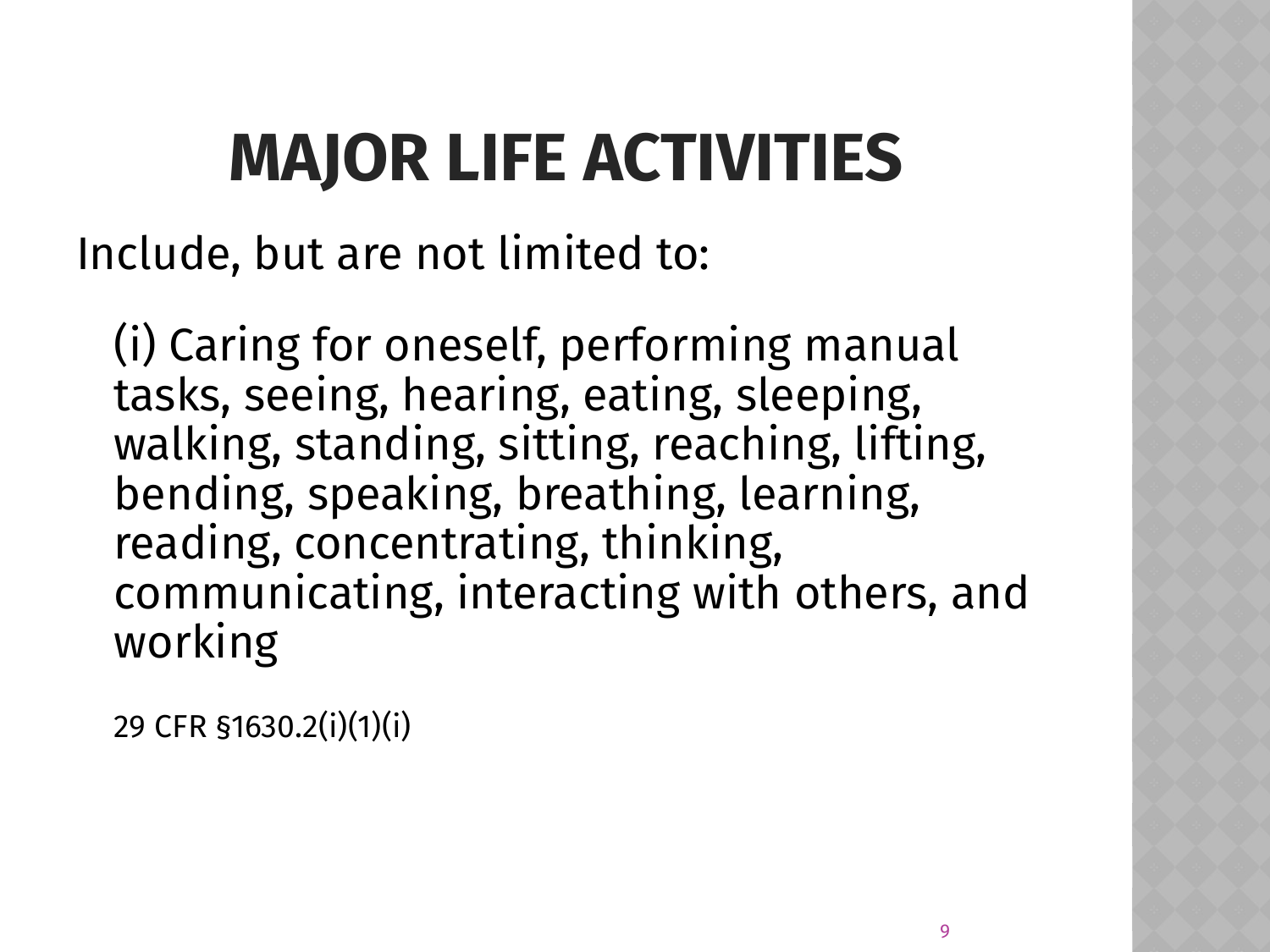

# Major life activities
Include, but are not limited to:
	(i) Caring for oneself, performing manual tasks, seeing, hearing, eating, sleeping, walking, standing, sitting, reaching, lifting, bending, speaking, breathing, learning, reading, concentrating, thinking, communicating, interacting with others, and working
	29 CFR §1630.2(i)(1)(i)
9